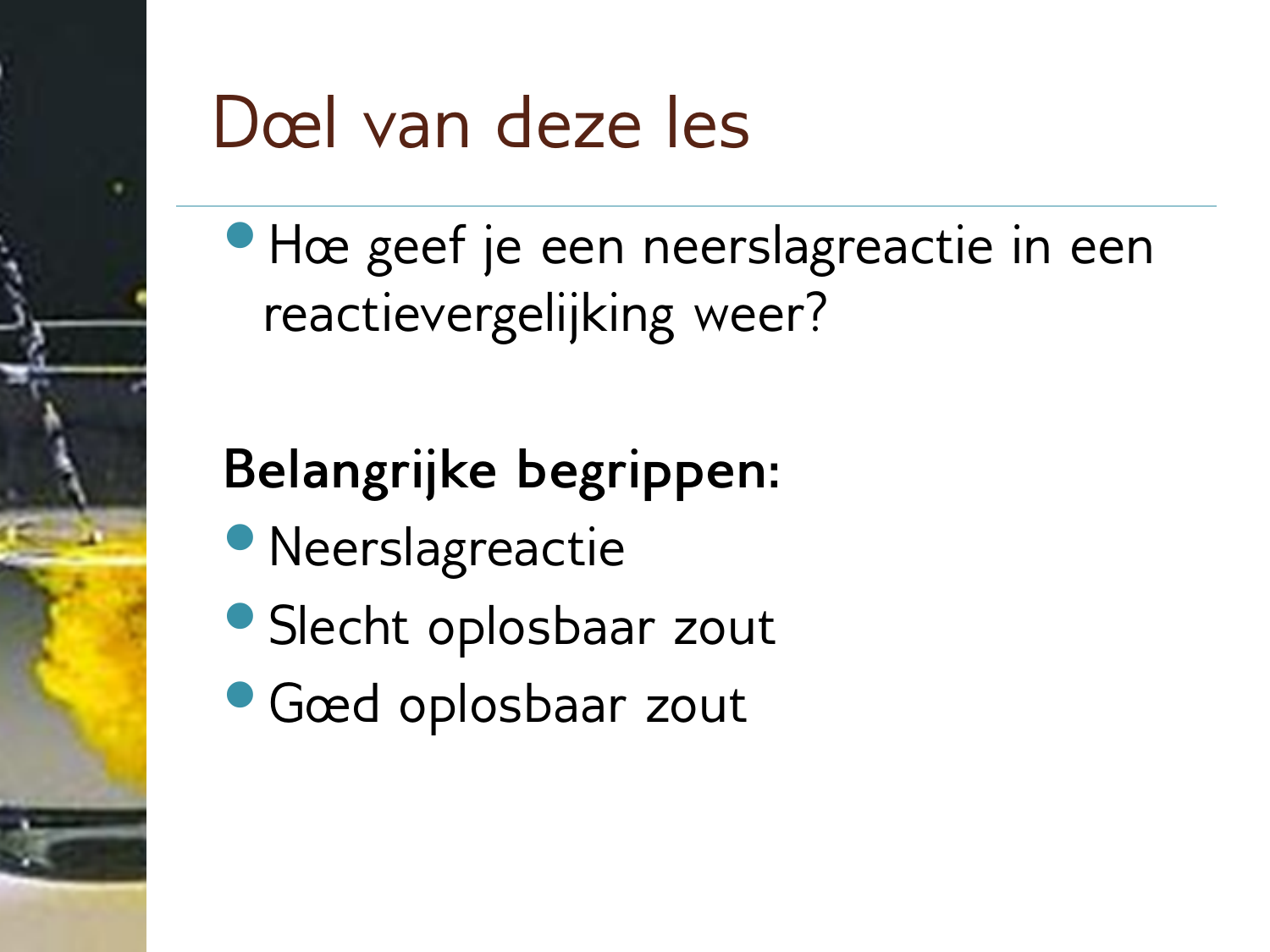

# Doel van deze les
Hoe geef je een neerslagreactie in een reactievergelijking weer?

Belangrijke begrippen:
Neerslagreactie
Slecht oplosbaar zout
Goed oplosbaar zout